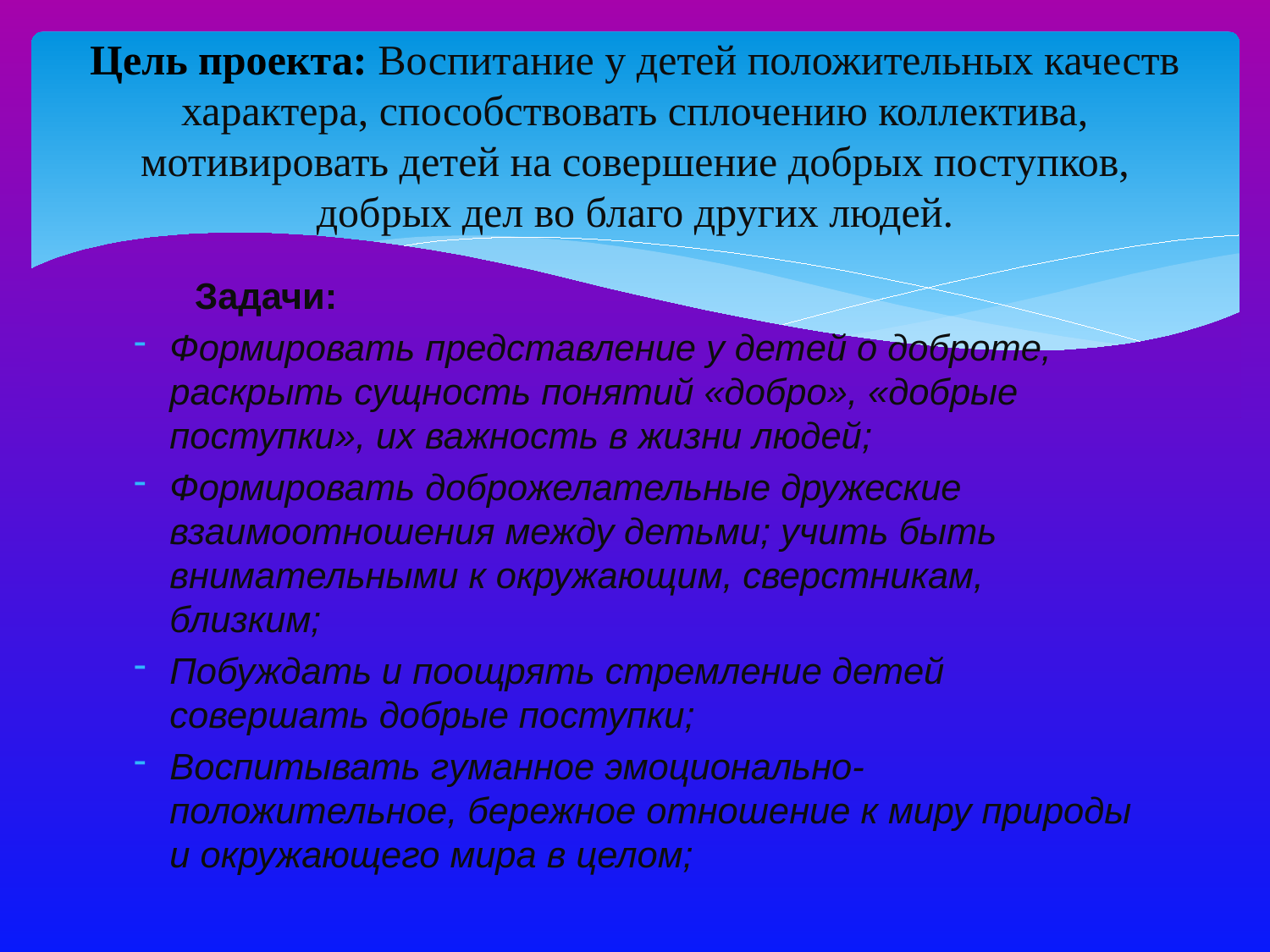

# Цель проекта: Воспитание у детей положительных качеств характера, способствовать сплочению коллектива, мотивировать детей на совершение добрых поступков, добрых дел во благо других людей.
        Задачи:
Формировать представление у детей о доброте, раскрыть сущность понятий «добро», «добрые поступки», их важность в жизни людей;
Формировать доброжелательные дружеские взаимоотношения между детьми; учить быть внимательными к окружающим, сверстникам, близким;
Побуждать и поощрять стремление детей совершать добрые поступки;
Воспитывать гуманное эмоционально-положительное, бережное отношение к миру природы и окружающего мира в целом;